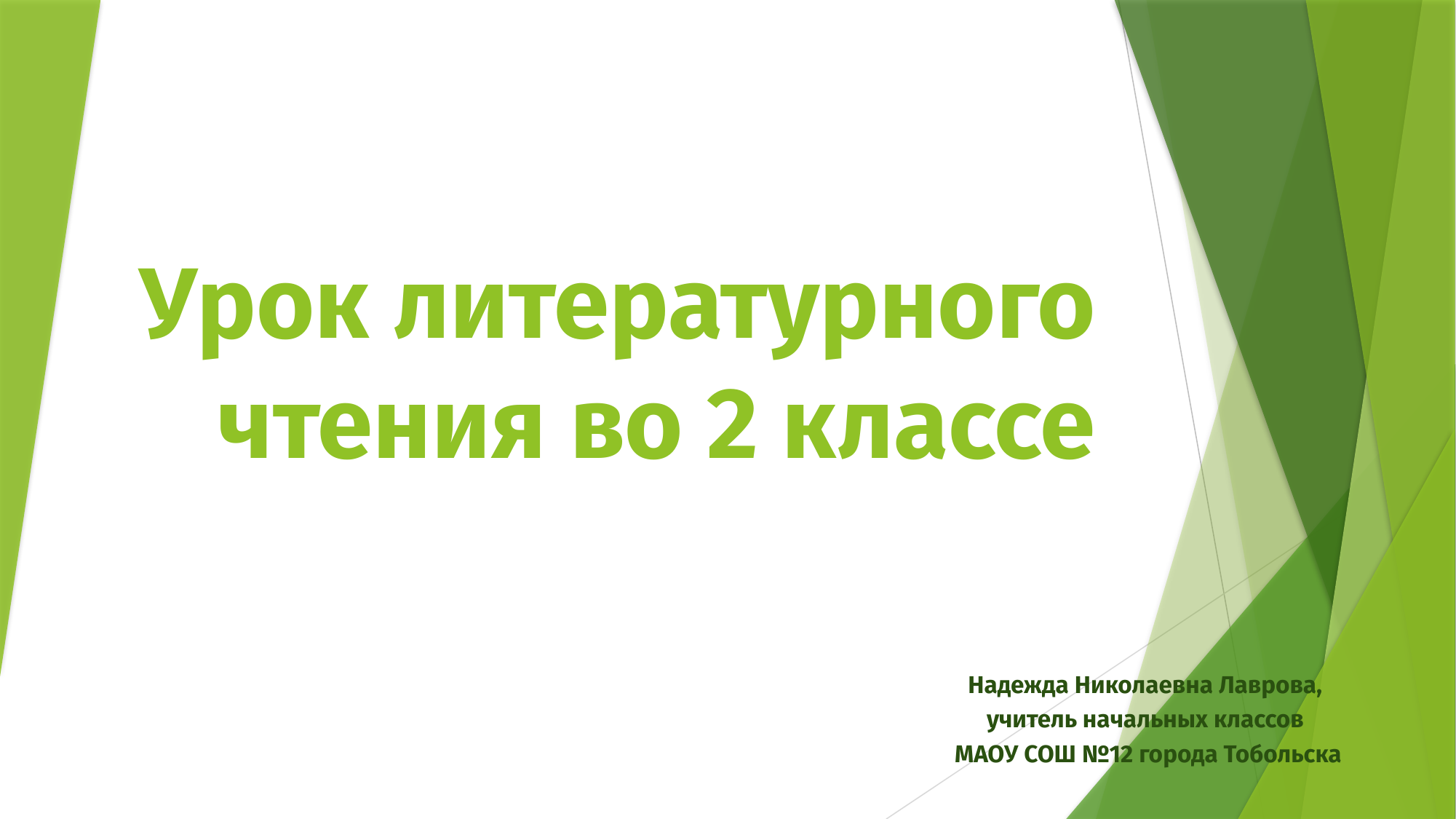

# Урок литературного чтения во 2 классе
Надежда Николаевна Лаврова,
учитель начальных классов
МАОУ СОШ №12 города Тобольска